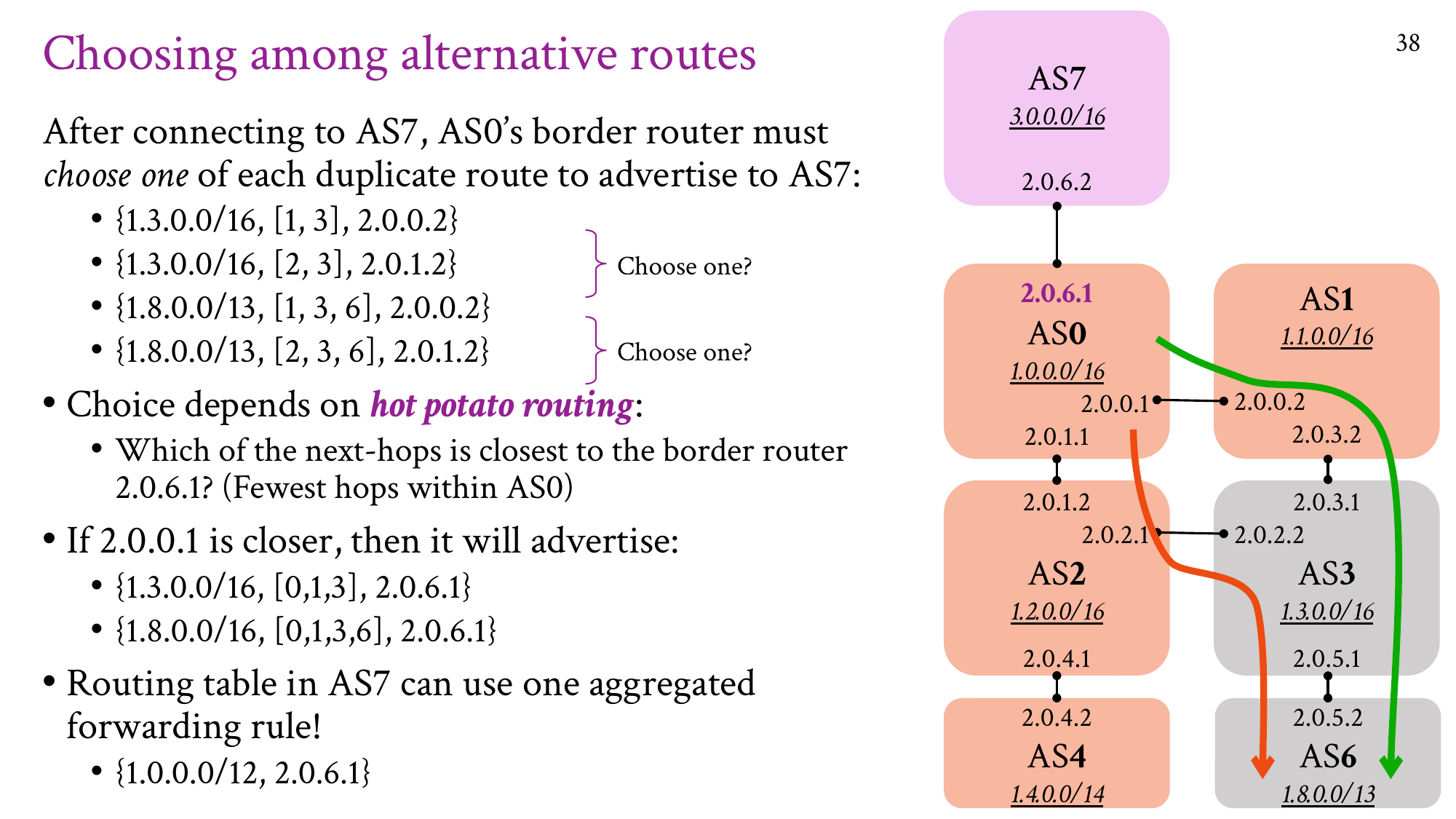

AS7
3.0.0.0/16

2.0.6.2

# Choosing among alternative routes
After connecting to AS7, AS0’s border router must choose one of each duplicate route to advertise to AS7:
{1.3.0.0/16, [1, 3], 2.0.0.2}
{1.3.0.0/16, [2, 3], 2.0.1.2}
{1.8.0.0/13, [1, 3, 6], 2.0.0.2}
{1.8.0.0/13, [2, 3, 6], 2.0.1.2}
Choice depends on hot potato routing:
Which of the next-hops is closest to the border router 2.0.6.1? (Fewest hops within AS0)
If 2.0.0.1 is closer, then it will advertise:
{1.3.0.0/16, [0,1,3], 2.0.6.1}
{1.8.0.0/16, [0,1,3,6], 2.0.6.1}
Routing table in AS7 can use one aggregated forwarding rule!
{1.0.0.0/12, 2.0.6.1}

Choose one?
2.0.6.1
AS0
1.0.0.0/16
2.0.0.1
2.0.1.1
AS1
1.1.0.0/16

2.0.0.2
2.0.3.2

Choose one?

2.0.1.2
2.0.2.1
AS2
1.2.0.0/16

2.0.4.1
2.0.3.1
2.0.2.2
AS3
1.3.0.0/16

2.0.5.1
2.0.4.2
AS4
1.4.0.0/14
2.0.5.2
AS6
1.8.0.0/13